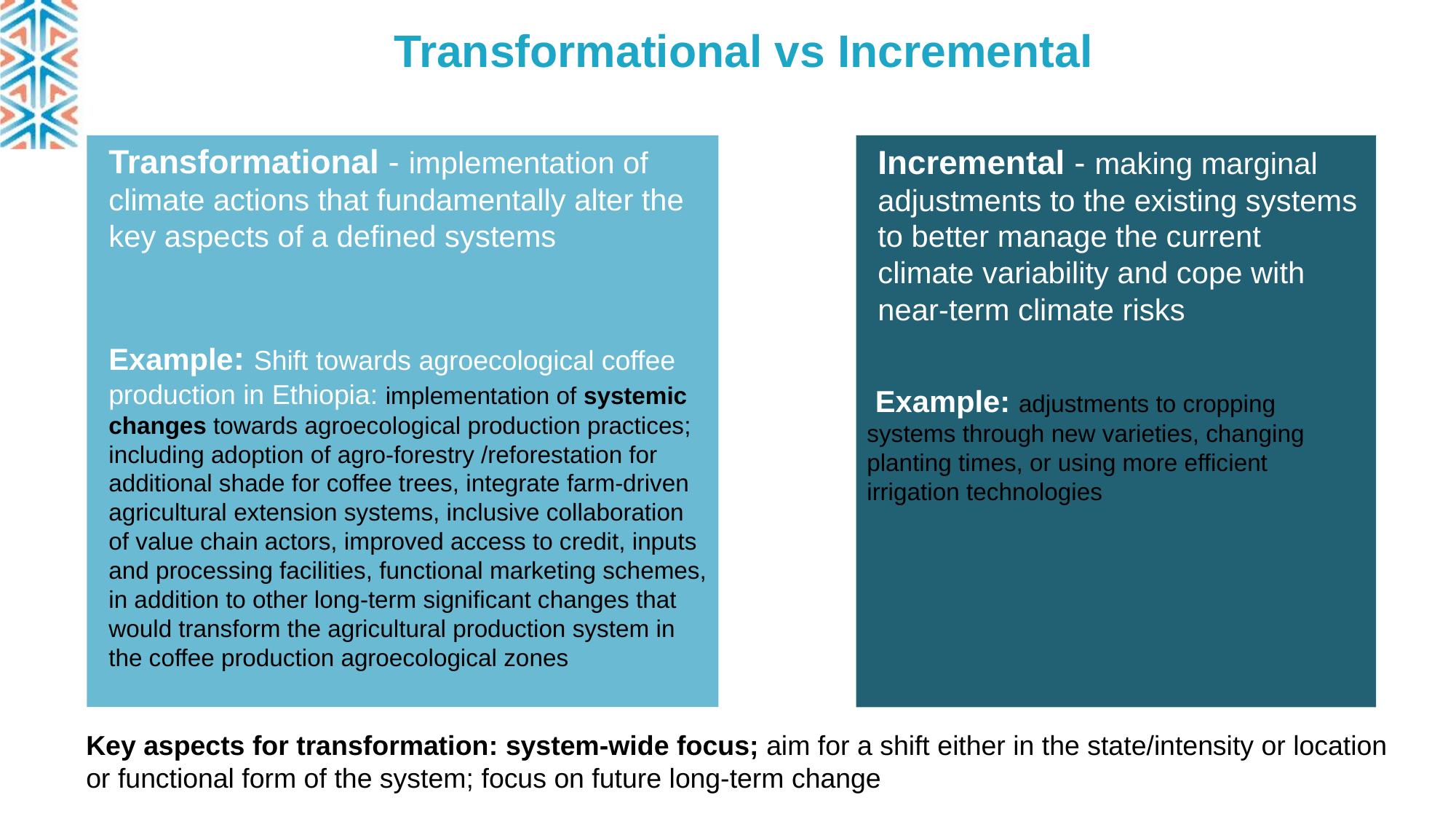

# Transformational vs Incremental
Transformational - implementation of climate actions that fundamentally alter the key aspects of a defined systems

Example: Shift towards agroecological coffee production in Ethiopia: implementation of systemic changes towards agroecological production practices; including adoption of agro-forestry /reforestation for additional shade for coffee trees, integrate farm-driven agricultural extension systems, inclusive collaboration of value chain actors, improved access to credit, inputs and processing facilities, functional marketing schemes, in addition to other long-term significant changes that would transform the agricultural production system in the coffee production agroecological zones

Incremental - making marginal adjustments to the existing systems to better manage the current climate variability and cope with near-term climate risks

 Example: adjustments to cropping systems through new varieties, changing planting times, or using more efficient irrigation technologies
Key aspects for transformation: system-wide focus; aim for a shift either in the state/intensity or location or functional form of the system; focus on future long-term change